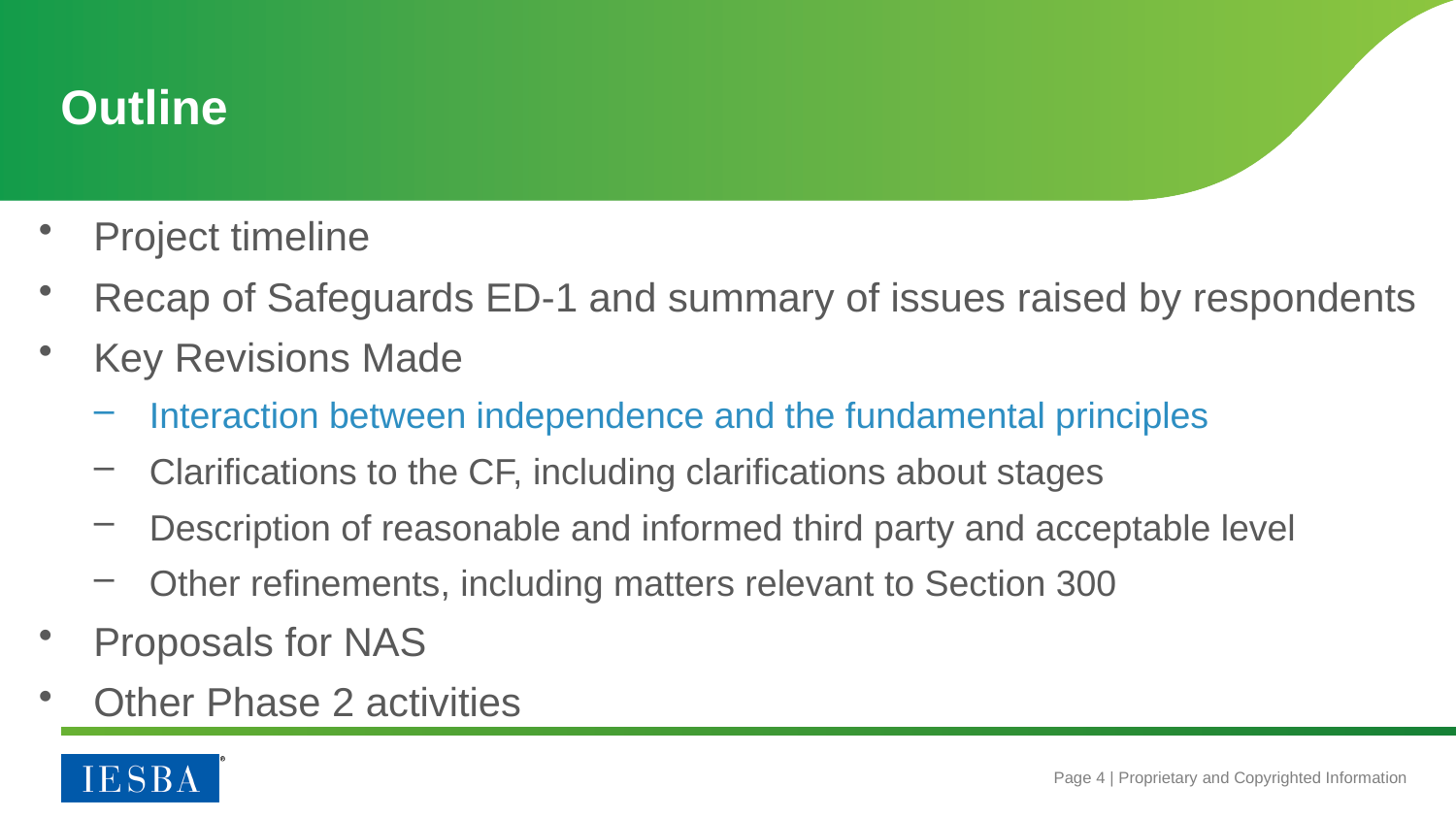

# Outline
Project timeline
Recap of Safeguards ED-1 and summary of issues raised by respondents
Key Revisions Made
Interaction between independence and the fundamental principles
Clarifications to the CF, including clarifications about stages
Description of reasonable and informed third party and acceptable level
Other refinements, including matters relevant to Section 300
Proposals for NAS
Other Phase 2 activities